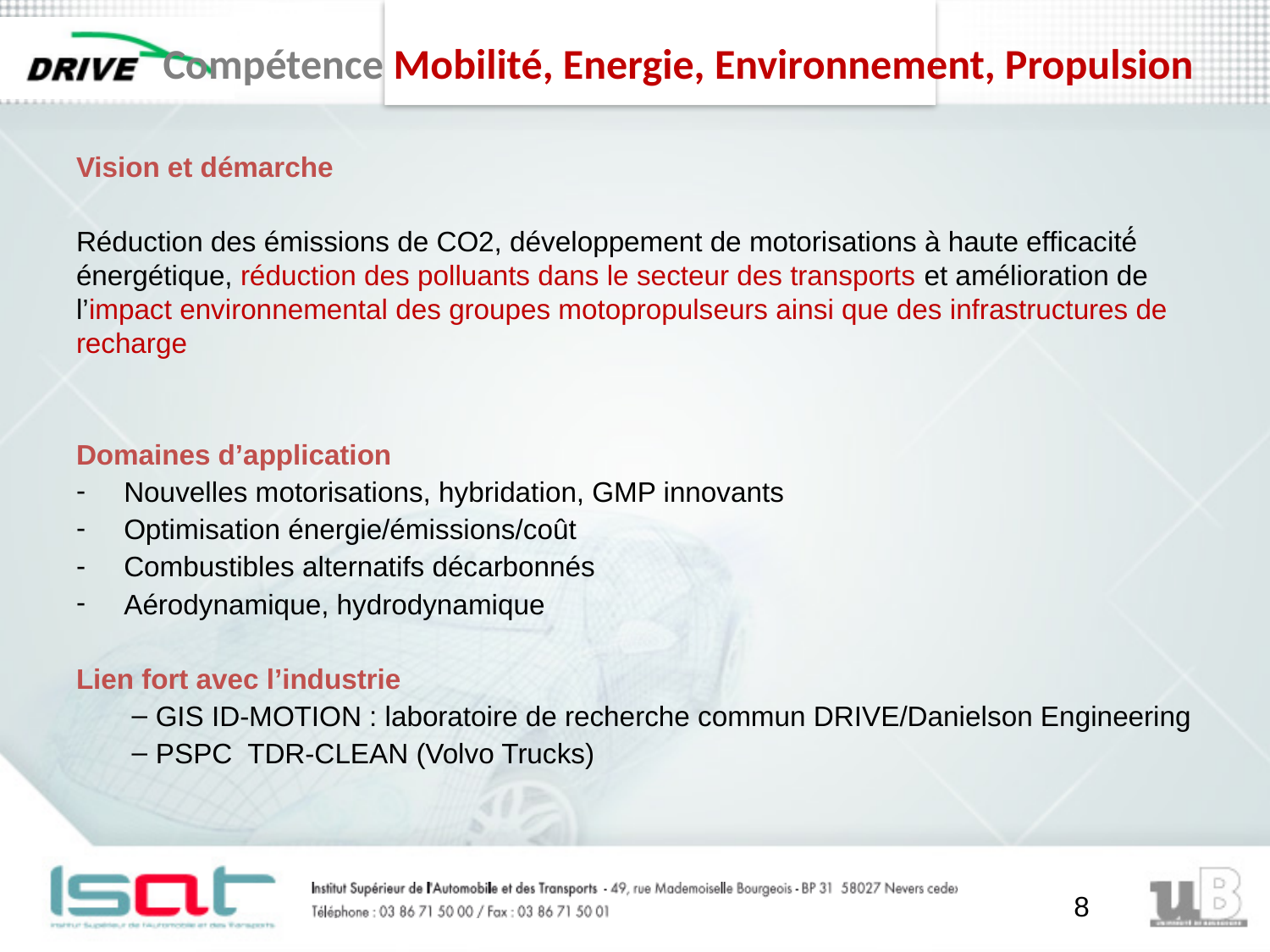

# Compétence Mobilité, Energie, Environnement, Propulsion

Vision et démarche

Réduction des émissions de CO2, développement de motorisations à haute efficacité́ énergétique, réduction des polluants dans le secteur des transports et amélioration de l’impact environnemental des groupes motopropulseurs ainsi que des infrastructures de recharge

Domaines d’application
Nouvelles motorisations, hybridation, GMP innovants
Optimisation énergie/émissions/coût
Combustibles alternatifs décarbonnés
Aérodynamique, hydrodynamique

Lien fort avec l’industrie
GIS ID-MOTION : laboratoire de recherche commun DRIVE/Danielson Engineering
PSPC  TDR-CLEAN (Volvo Trucks)